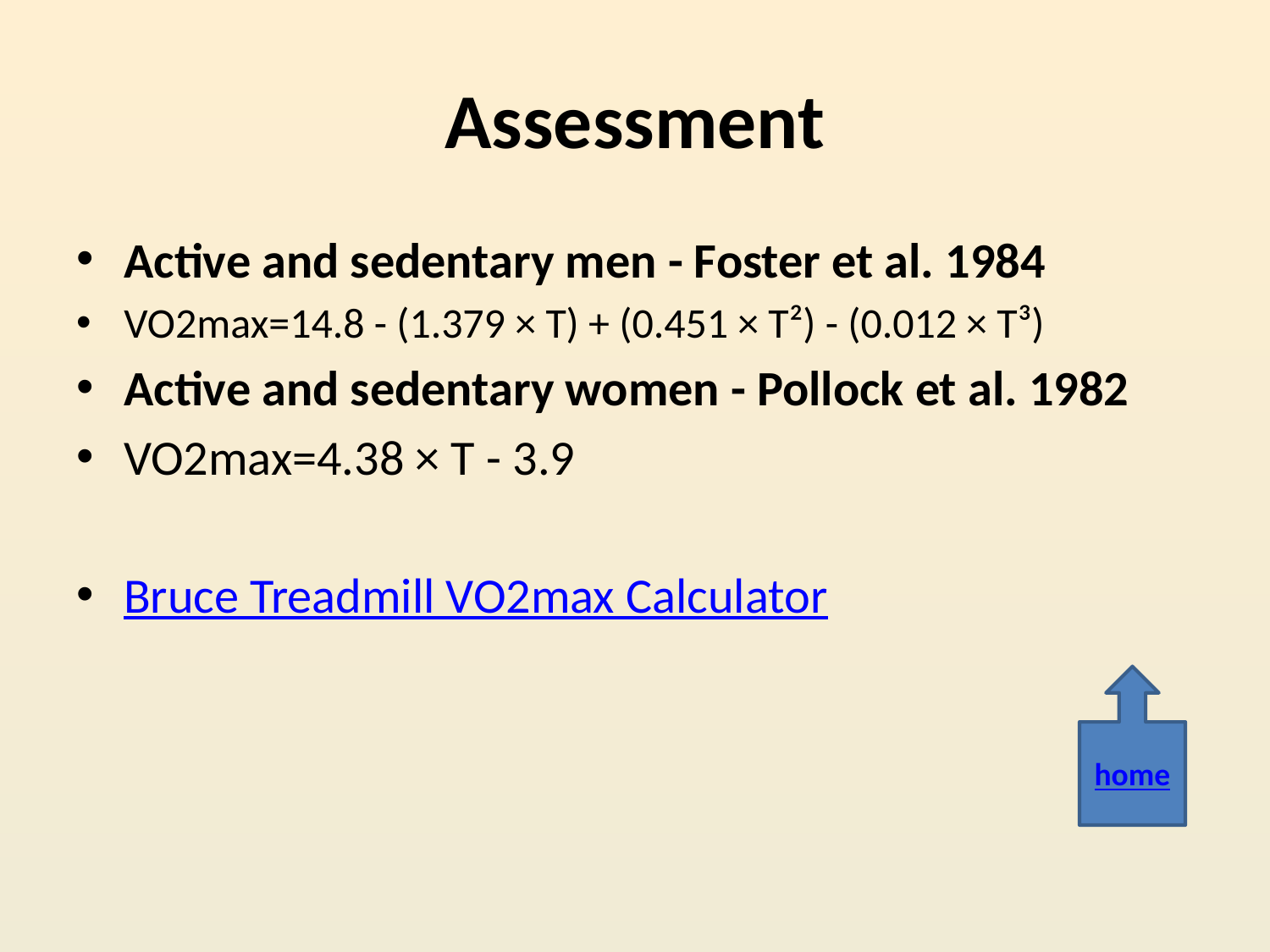

# Assessment
Active and sedentary men - Foster et al. 1984
VO2max=14.8 - (1.379 × T) + (0.451 × T²) - (0.012 × T³)
Active and sedentary women - Pollock et al. 1982
VO2max=4.38 × T - 3.9

Bruce Treadmill VO2max Calculator

home
20